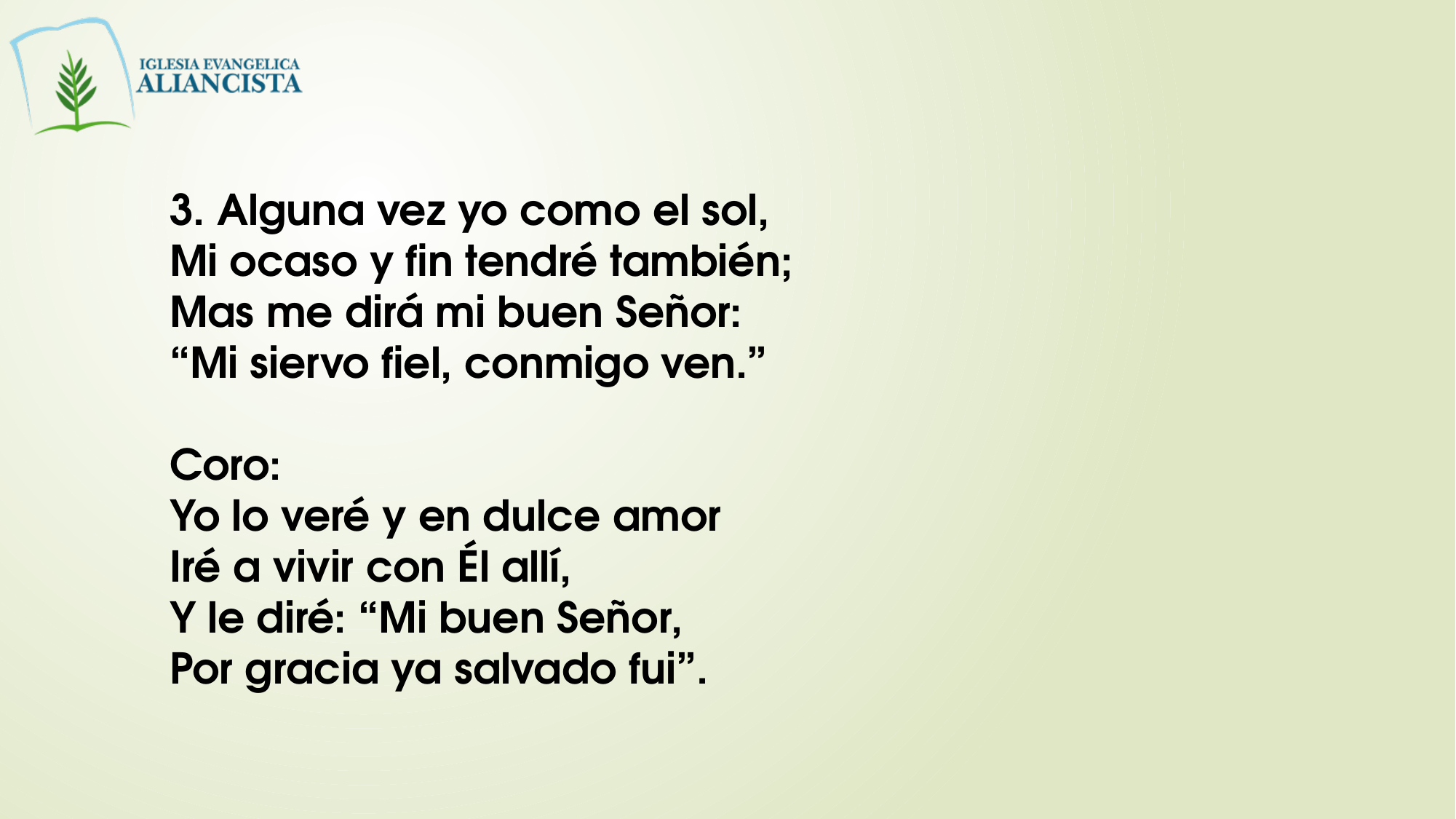

3. Alguna vez yo como el sol,
Mi ocaso y fin tendré también;
Mas me dirá mi buen Señor:
“Mi siervo fiel, conmigo ven.”

Coro:
Yo lo veré y en dulce amor
Iré a vivir con Él allí,
Y le diré: “Mi buen Señor,
Por gracia ya salvado fui”.